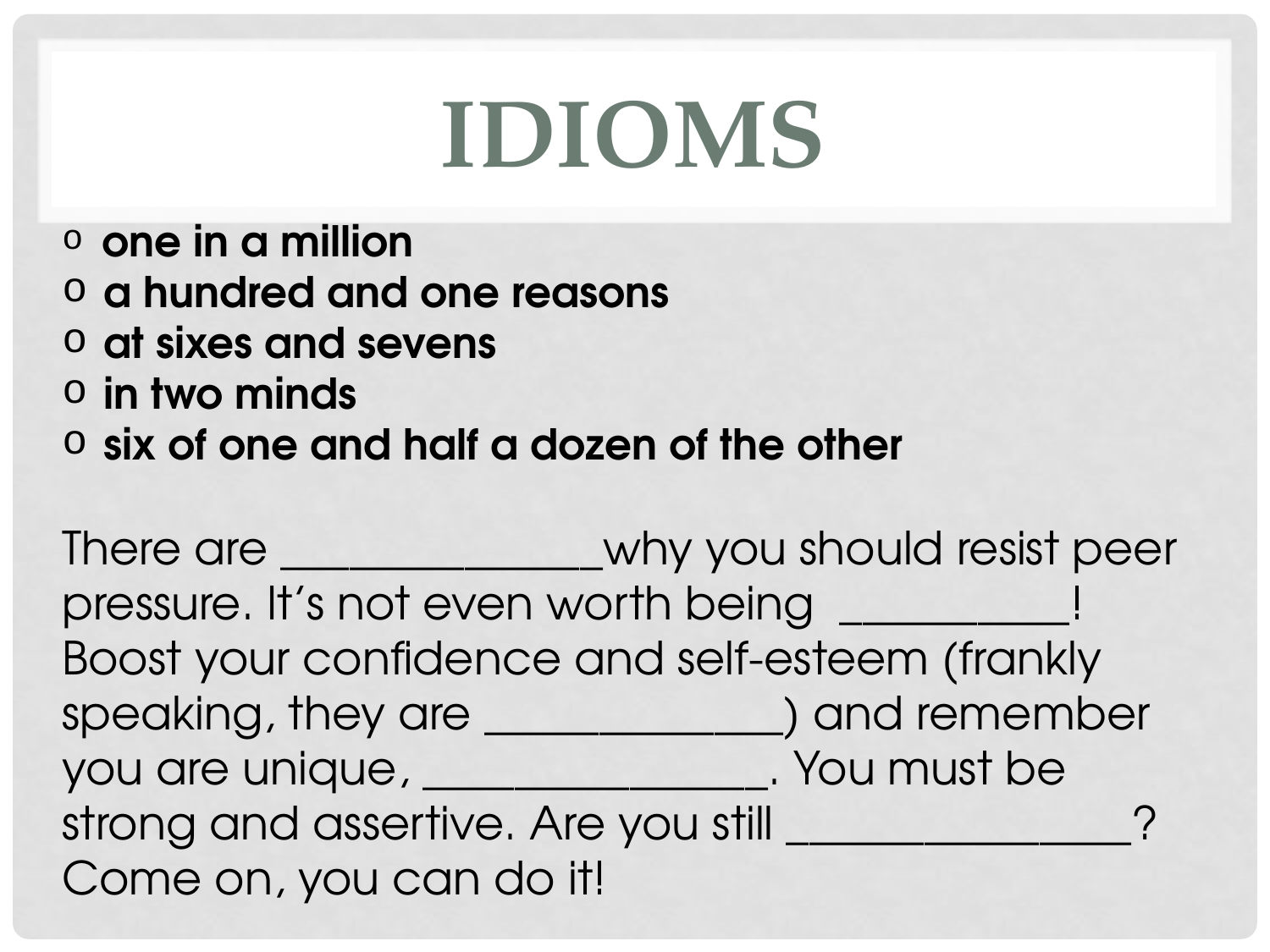

# idioms
 one in a million
 a hundred and one reasons
 at sixes and sevens
 in two minds
 six of one and half a dozen of the other

There are ______________why you should resist peer pressure. It’s not even worth being  __________! Boost your confidence and self-esteem (frankly speaking, they are _____________) and remember you are unique, _______________. You must be strong and assertive. Are you still _______________? Come on, you can do it!